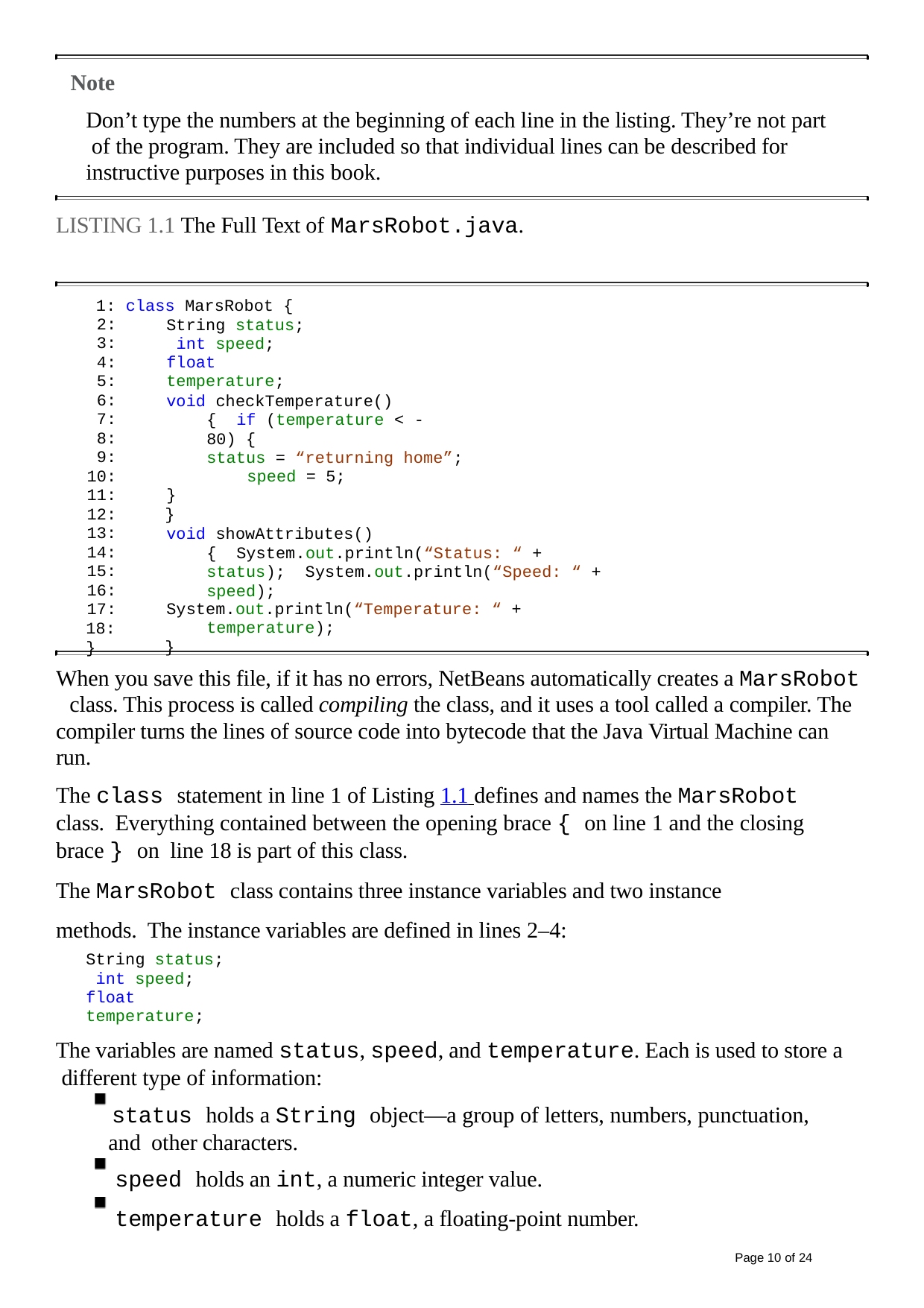

Note
Don’t type the numbers at the beginning of each line in the listing. They’re not part  of the program. They are included so that individual lines can be described for  instructive purposes in this book.

LISTING 1.1 The Full Text of MarsRobot.java.

1: class MarsRobot {
2:
3:
4:
5:
6:
7:
8:
9:
10:
11:
12:
13:
14:
15:
16:
17:
18: }
String status;  int speed;
float temperature;
void checkTemperature() {  if (temperature < -80) {
status = “returning home”;  speed = 5;
}
}
void showAttributes() {  System.out.println(“Status: “ + status);  System.out.println(“Speed: “ + speed);
System.out.println(“Temperature: “ + temperature);
}

When you save this file, if it has no errors, NetBeans automatically creates a MarsRobot  class. This process is called compiling the class, and it uses a tool called a compiler. The  compiler turns the lines of source code into bytecode that the Java Virtual Machine can  run.
The class statement in line 1 of Listing 1.1 defines and names the MarsRobot class.  Everything contained between the opening brace { on line 1 and the closing brace } on  line 18 is part of this class.
The MarsRobot class contains three instance variables and two instance methods.  The instance variables are defined in lines 2–4:
String status;  int speed;
float temperature;
The variables are named status, speed, and temperature. Each is used to store a  different type of information:
status holds a String object—a group of letters, numbers, punctuation, and  other characters.
speed holds an int, a numeric integer value.
temperature holds a float, a floating-point number.

Page 10 of 24